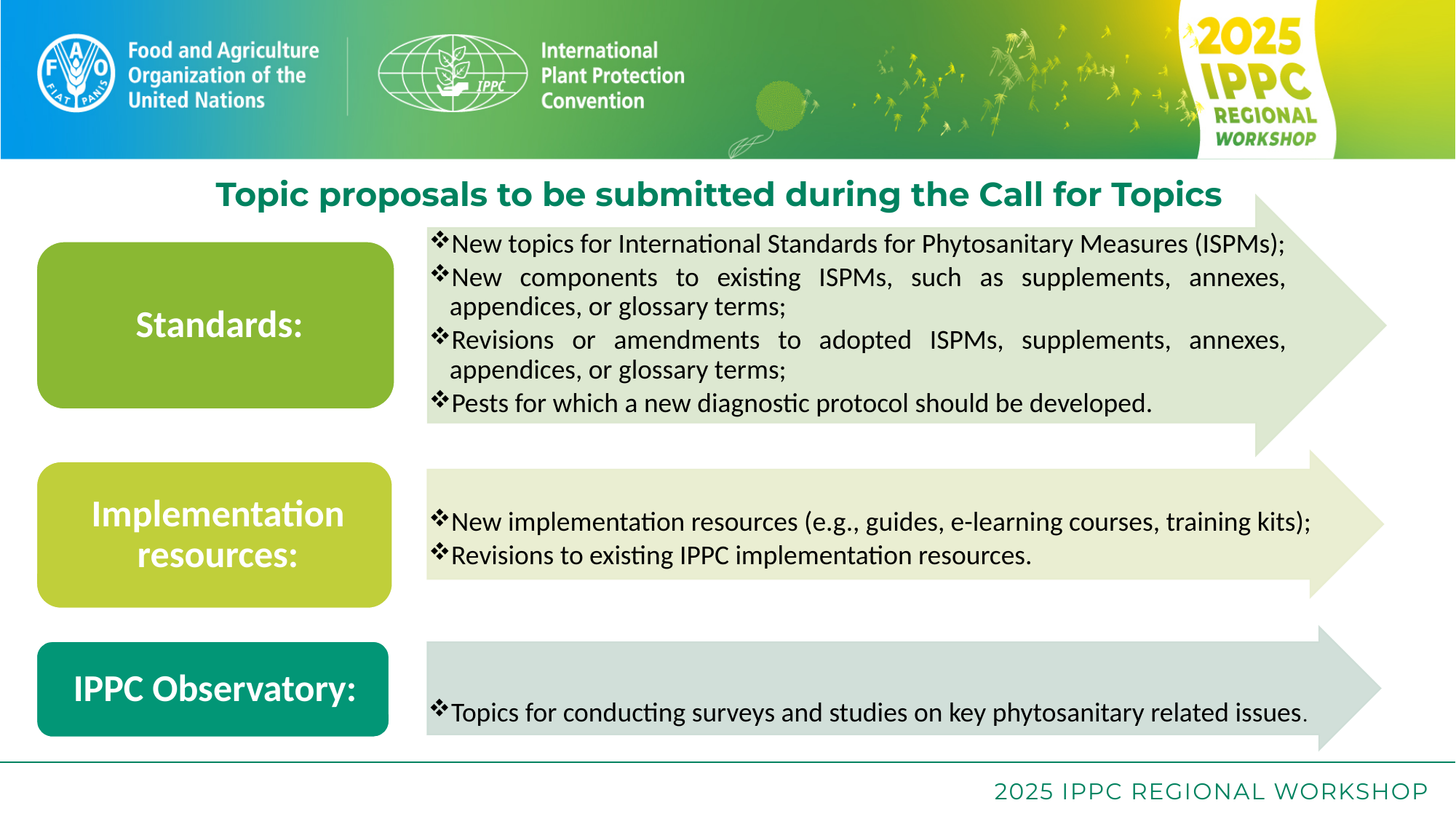

# Topic proposals to be submitted during the Call for Topics
New topics for International Standards for Phytosanitary Measures (ISPMs);
New components to existing ISPMs, such as supplements, annexes, appendices, or glossary terms;
Revisions or amendments to adopted ISPMs, supplements, annexes, appendices, or glossary terms;
Pests for which a new diagnostic protocol should be developed.
Standards:

New implementation resources (e.g., guides, e-learning courses, training kits);
Revisions to existing IPPC implementation resources.
Implementation resources:

Topics for conducting surveys and studies on key phytosanitary related issues.

IPPC Observatory: